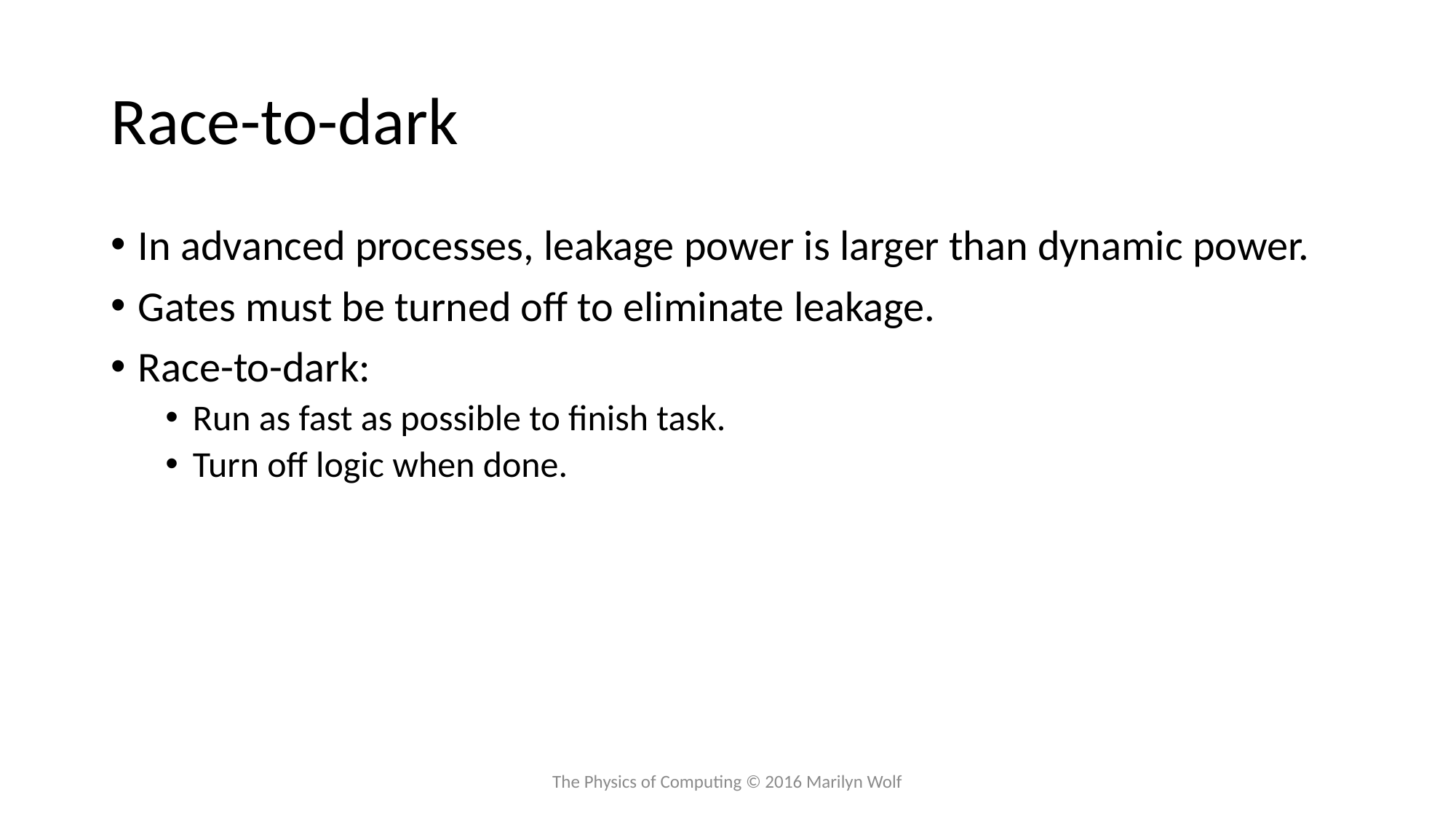

# Race-to-dark
In advanced processes, leakage power is larger than dynamic power.
Gates must be turned off to eliminate leakage.
Race-to-dark:
Run as fast as possible to finish task.
Turn off logic when done.
The Physics of Computing © 2016 Marilyn Wolf